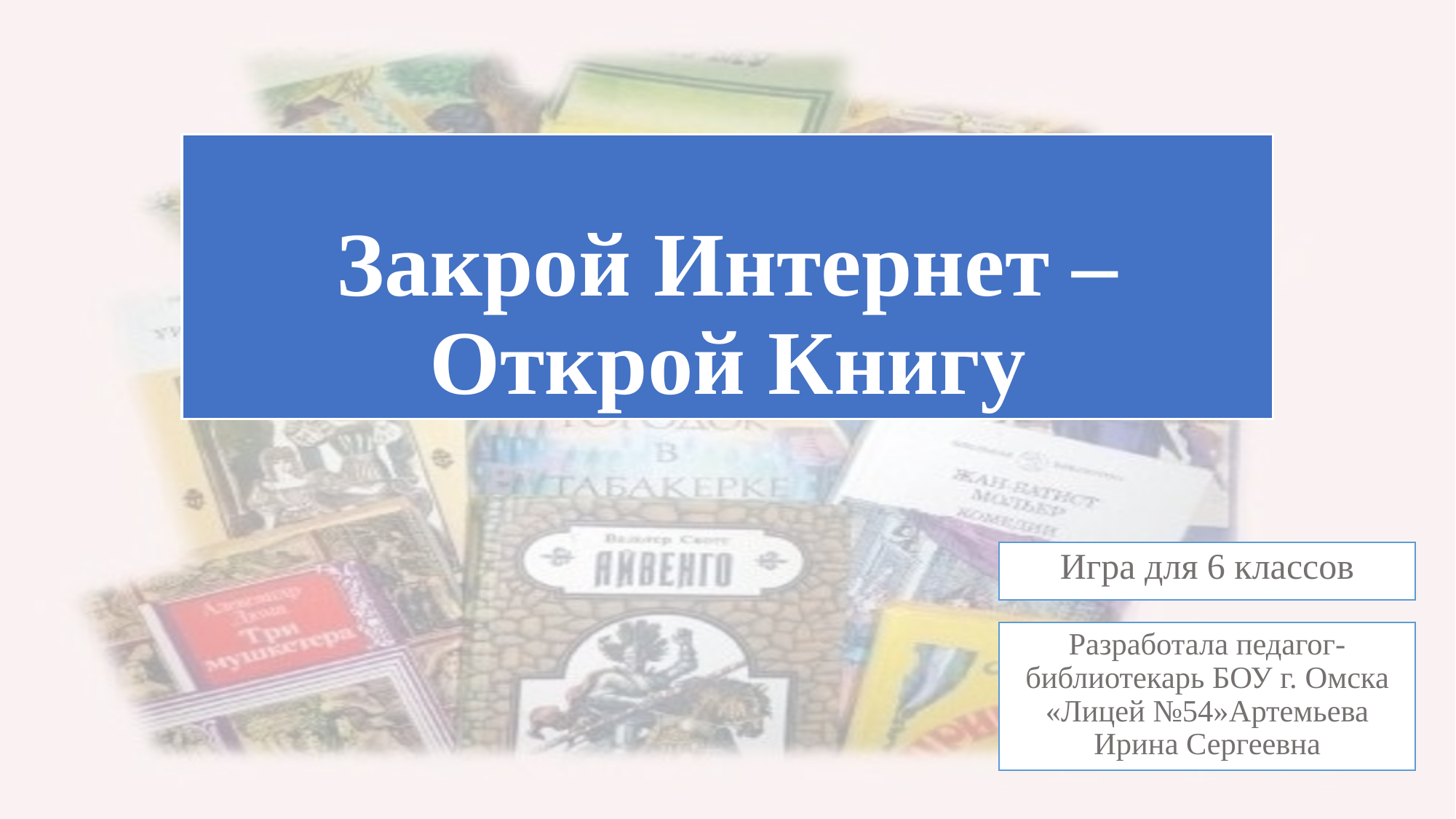

# Закрой Интернет – Открой Книгу
Игра для 6 классов
Разработала педагог-библиотекарь БОУ г. Омска «Лицей №54»Артемьева Ирина Сергеевна